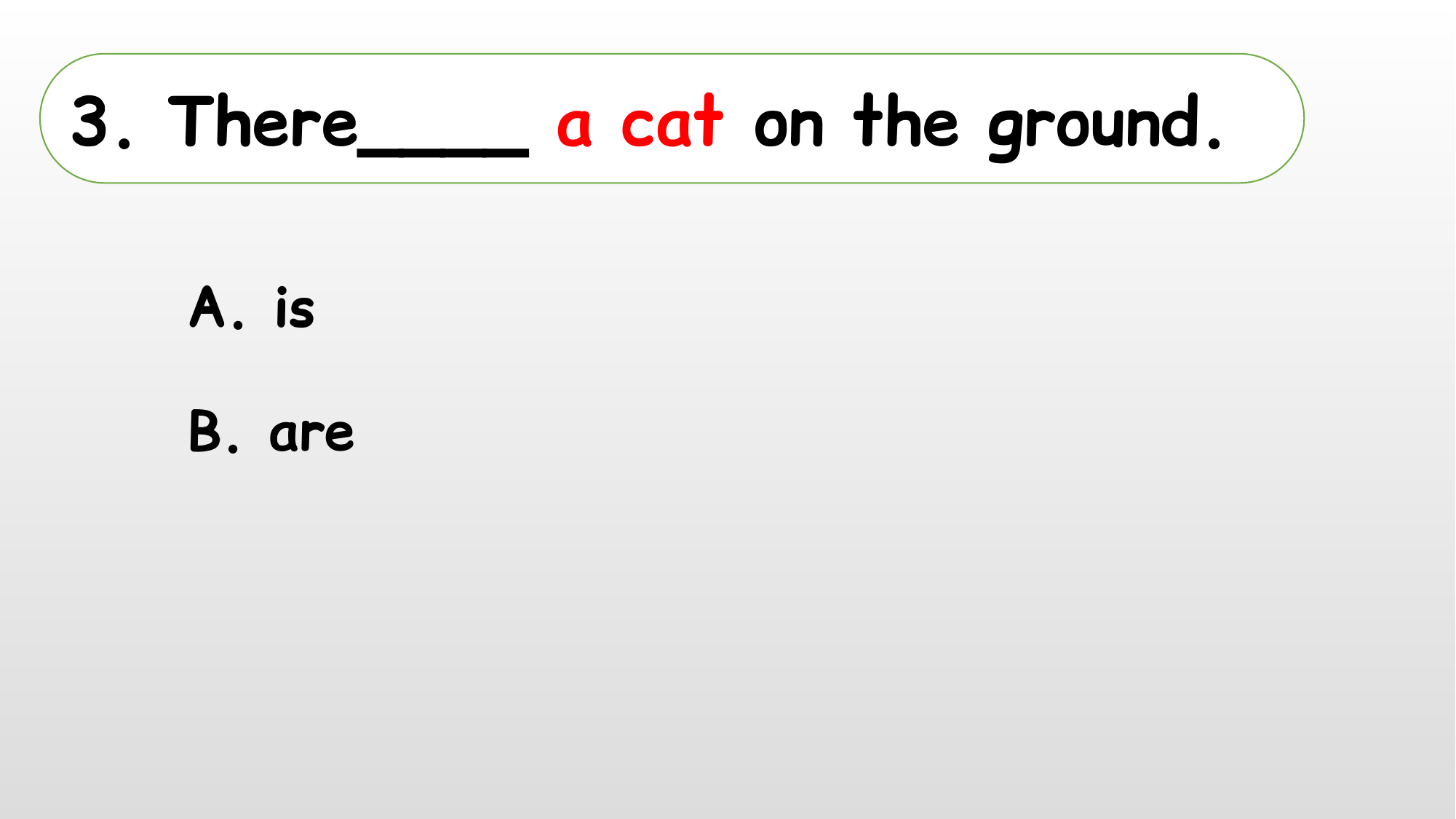

#
3. There____ a cat on the ground.
A. is
B. are